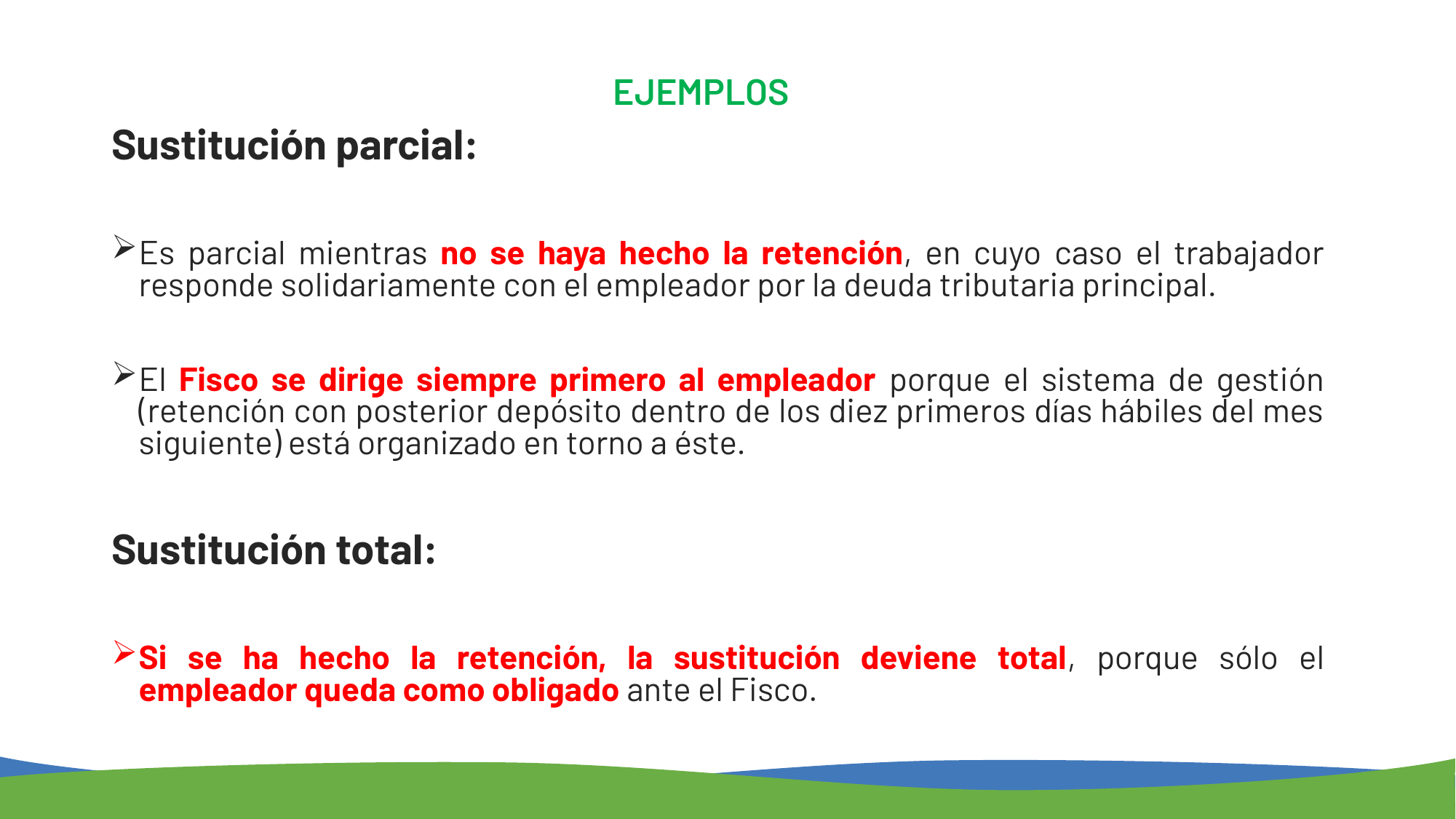

EJEMPLOS
Sustitución parcial:

Es parcial mientras no se haya hecho la retención, en cuyo caso el trabajador responde solidariamente con el empleador por la deuda tributaria principal.

El Fisco se dirige siempre primero al empleador porque el sistema de gestión (retención con posterior depósito dentro de los diez primeros días hábiles del mes siguiente) está organizado en torno a éste.

Sustitución total:

Si se ha hecho la retención, la sustitución deviene total, porque sólo el empleador queda como obligado ante el Fisco.